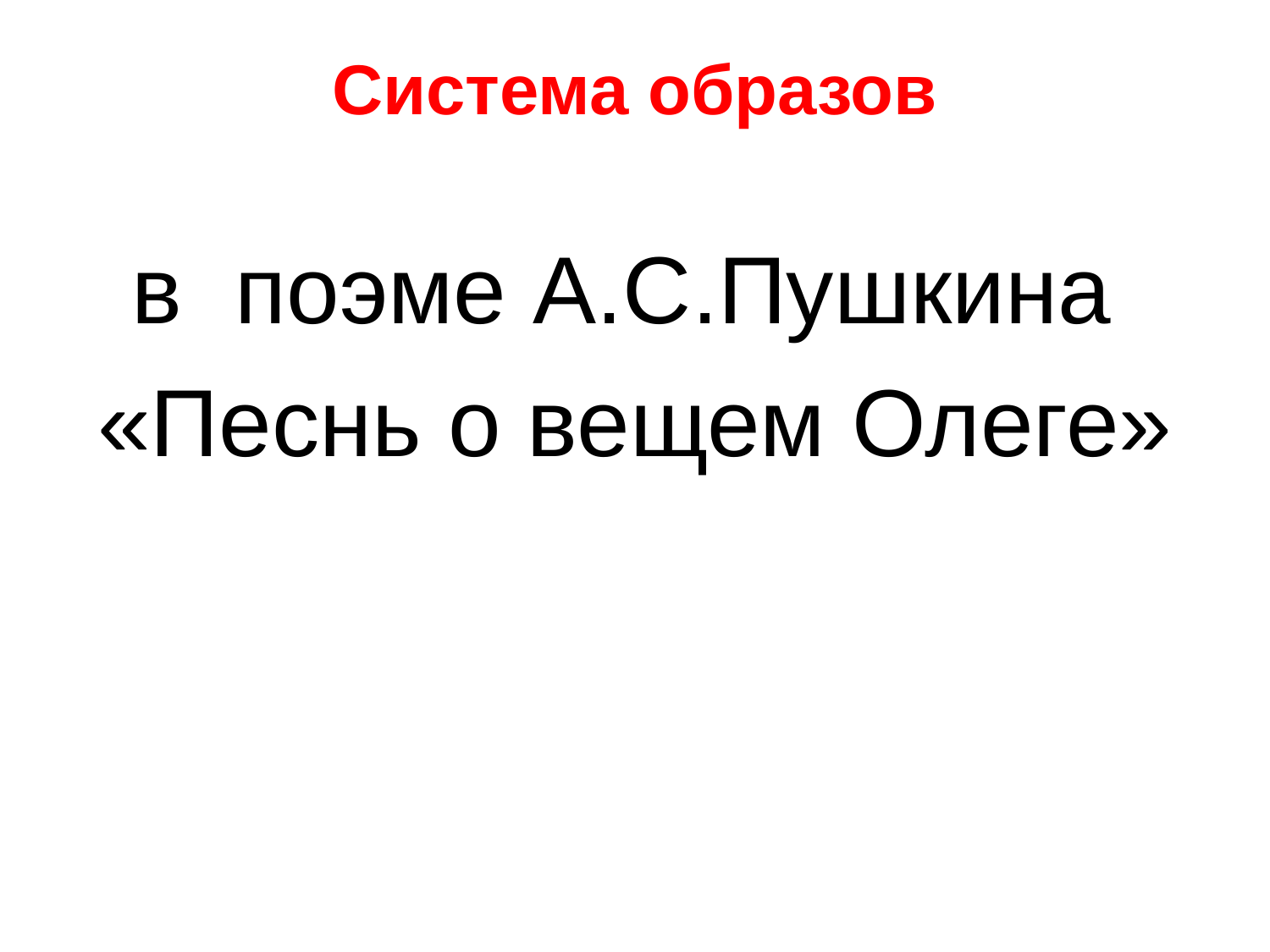

# Система образов
в  поэме А.С.Пушкина
«Песнь о вещем Олеге»